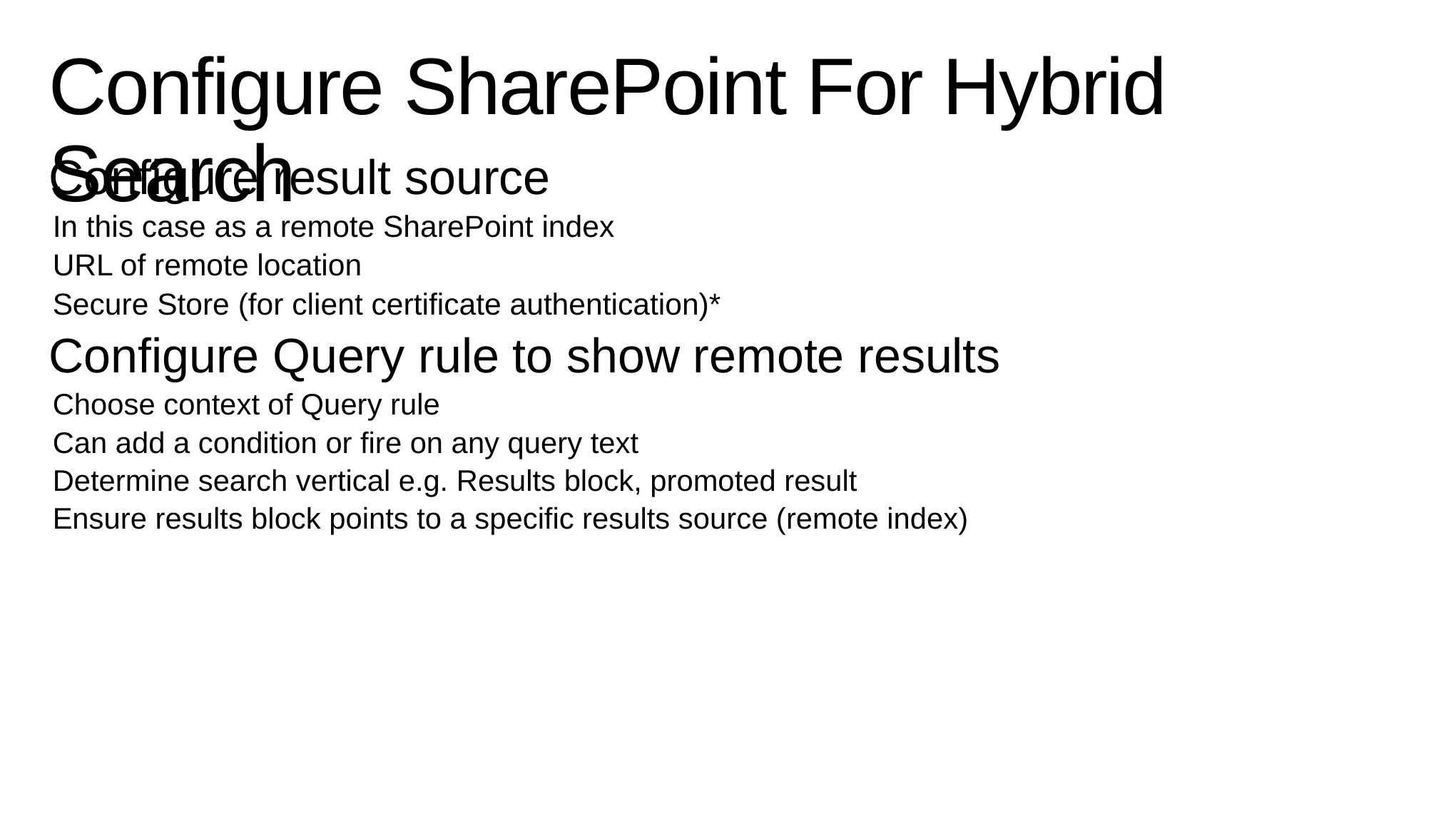

# Configure SharePoint For Hybrid Search
Configure result source
In this case as a remote SharePoint index
URL of remote location
Secure Store (for client certificate authentication)*
Configure Query rule to show remote results
Choose context of Query rule
Can add a condition or fire on any query text
Determine search vertical e.g. Results block, promoted result
Ensure results block points to a specific results source (remote index)